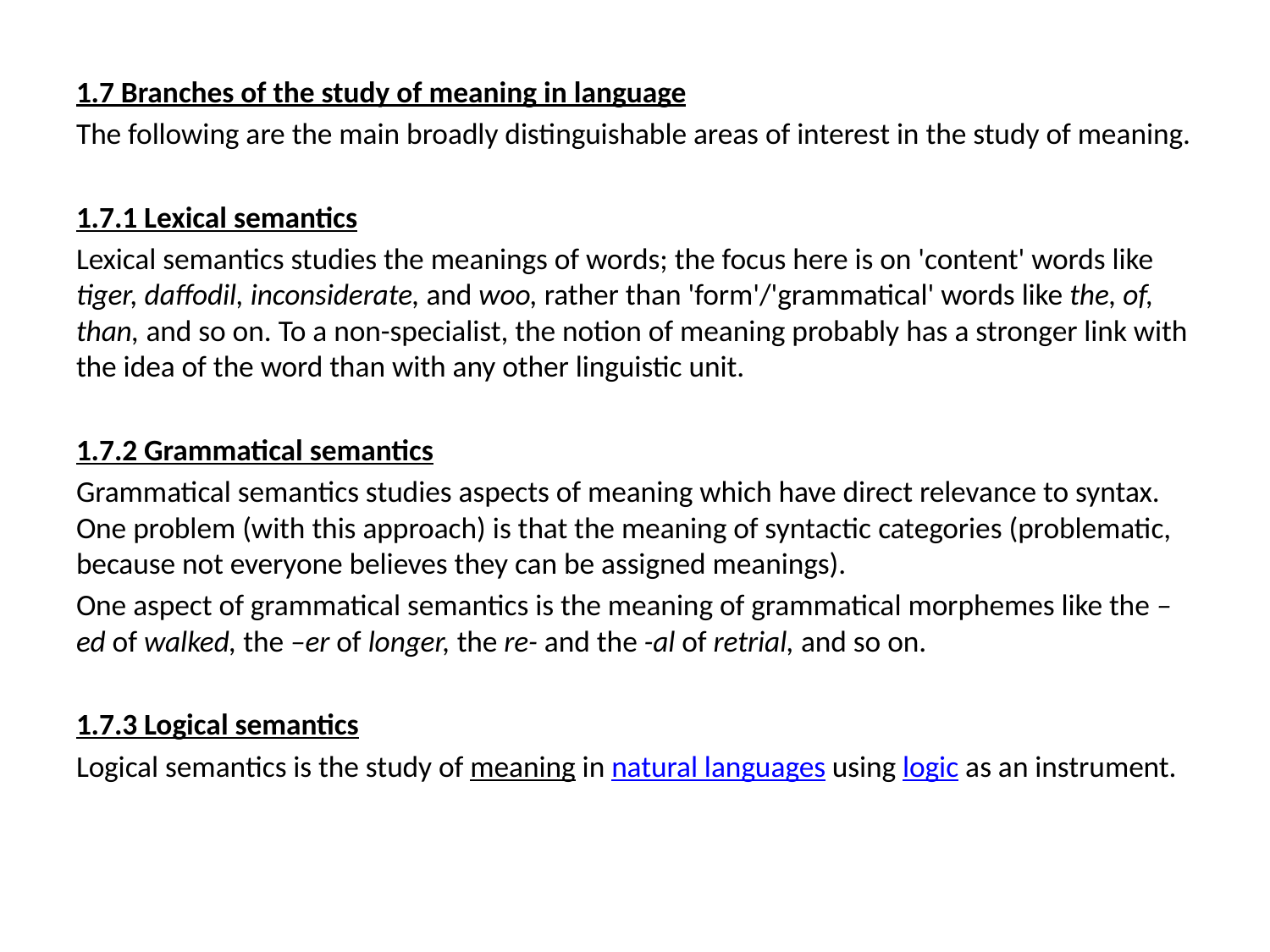

1.7 Branches of the study of meaning in language
The following are the main broadly distinguishable areas of interest in the study of meaning.

1.7.1 Lexical semantics
Lexical semantics studies the meanings of words; the focus here is on 'content' words like tiger, daffodil, inconsiderate, and woo, rather than 'form'/'grammatical' words like the, of, than, and so on. To a non-specialist, the notion of meaning probably has a stronger link with the idea of the word than with any other linguistic unit.

1.7.2 Grammatical semantics
Grammatical semantics studies aspects of meaning which have direct relevance to syntax. One problem (with this approach) is that the meaning of syntactic categories (problematic, because not everyone believes they can be assigned meanings).
One aspect of grammatical semantics is the meaning of grammatical morphemes like the –ed of walked, the –er of longer, the re- and the -al of retrial, and so on.

1.7.3 Logical semantics
Logical semantics is the study of meaning in natural languages using logic as an instrument.